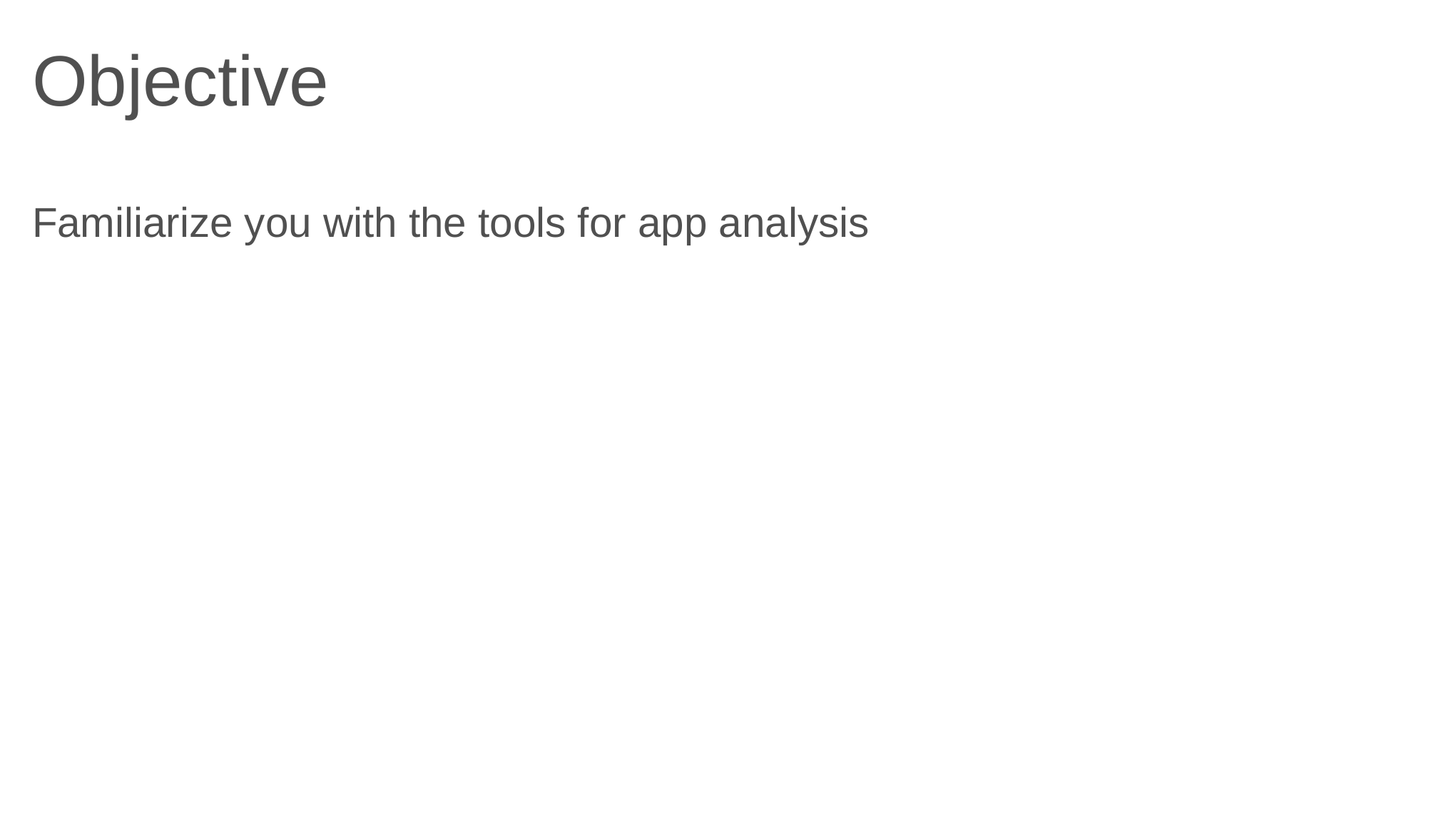

# Objective
Familiarize you with the tools for app analysis